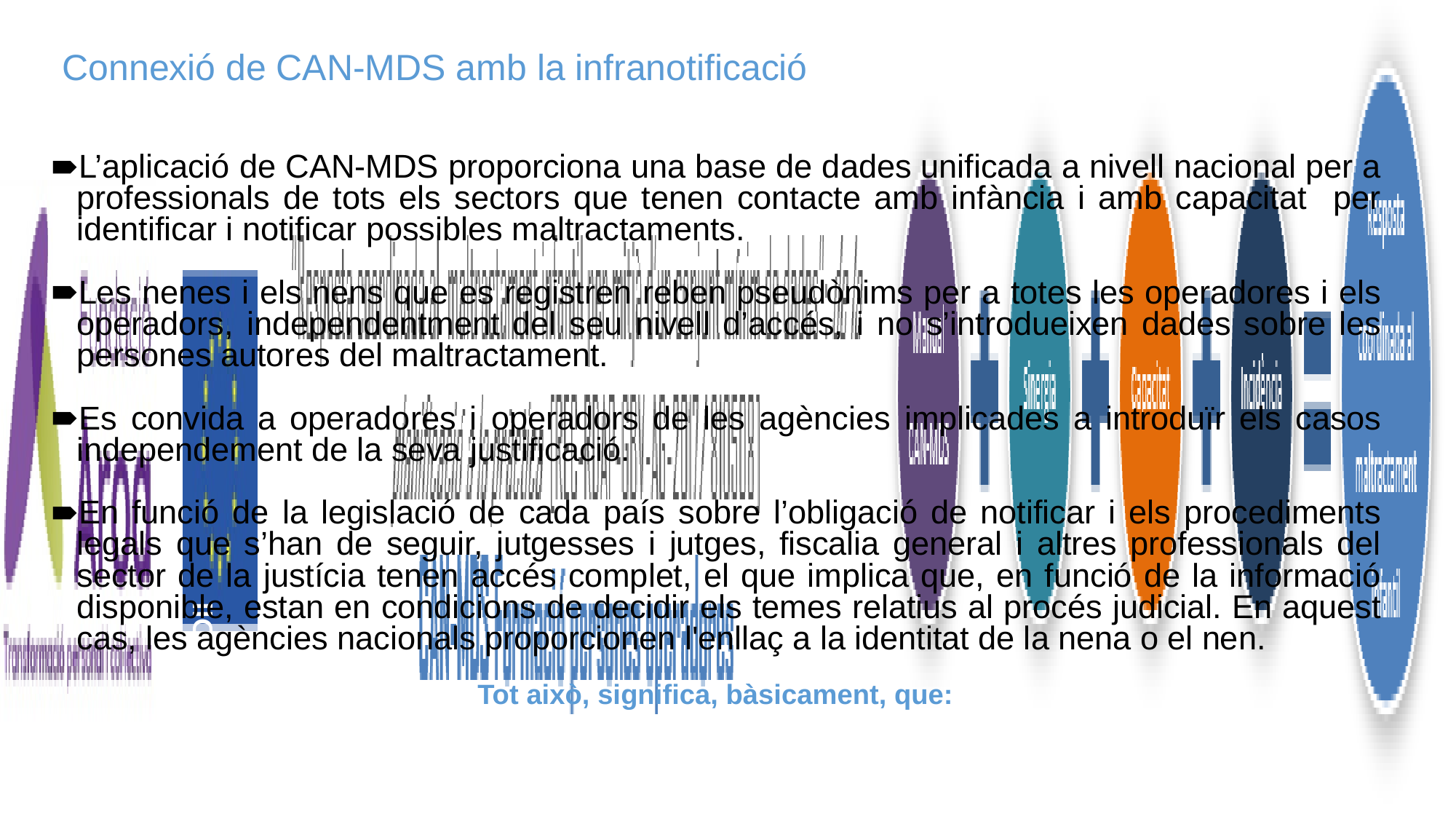

Connexió de CAN-MDS amb la infranotificació
L’aplicació de CAN-MDS proporciona una base de dades unificada a nivell nacional per a professionals de tots els sectors que tenen contacte amb infància i amb capacitat  per identificar i notificar possibles maltractaments.

Les nenes i els nens que es registren reben pseudònims per a totes les operadores i els operadors, independentment del seu nivell d’accés, i no s’introdueixen dades sobre les persones autores del maltractament.

Es convida a operadores i operadors de les agències implicades a introduïr els casos independement de la seva justificació.

En funció de la legislació de cada país sobre l’obligació de notificar i els procediments legals que s’han de seguir, jutgesses i jutges, fiscalia general i altres professionals del sector de la justícia tenen accés complet, el que implica que, en funció de la informació disponible, estan en condicions de decidir els temes relatius al procés judicial. En aquest cas, les agències nacionals proporcionen l'enllaç a la identitat de la nena o el nen.

Tot això, significa, bàsicament, que:

CAN-MDII